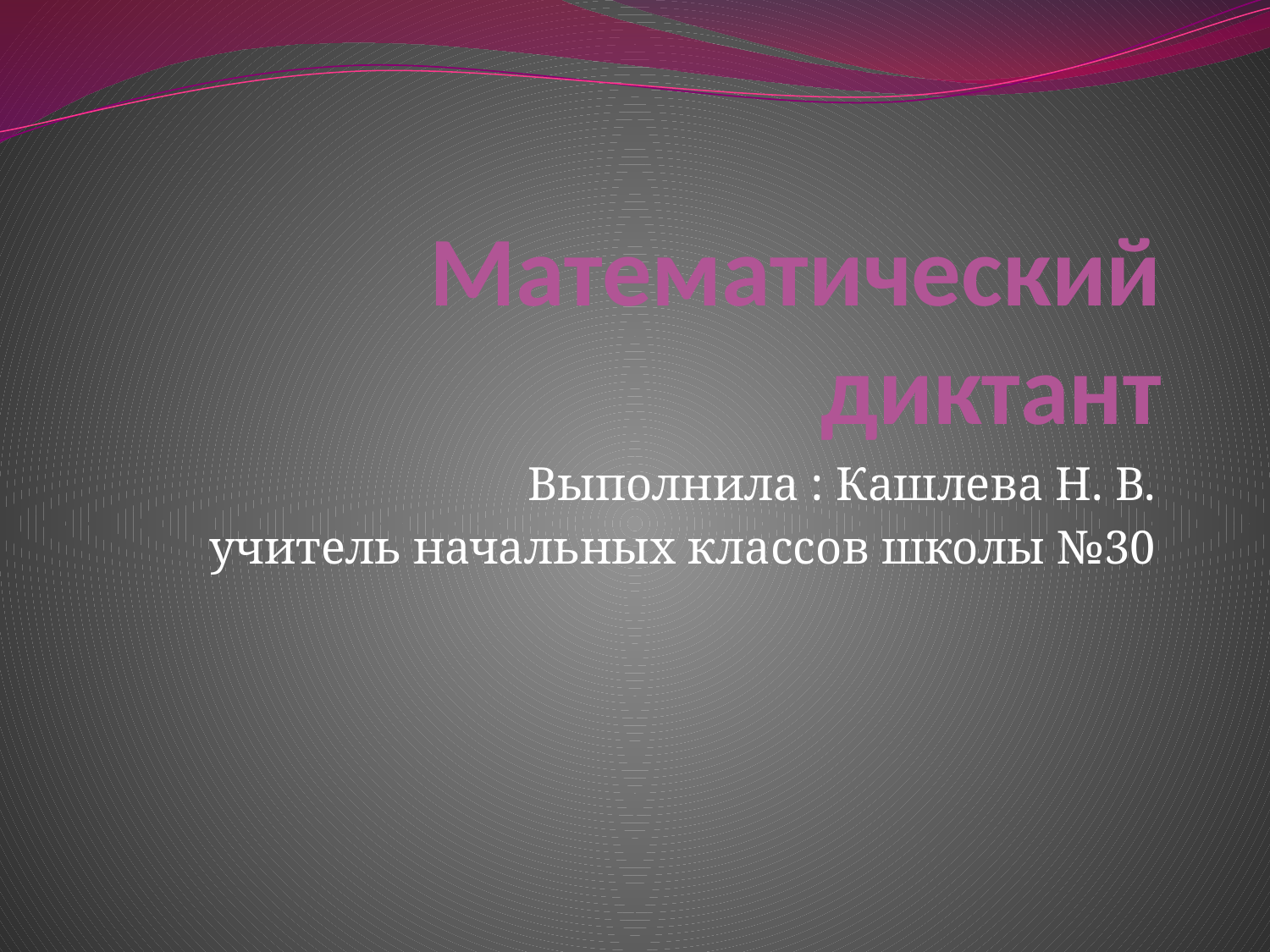

# Математический диктант
Выполнила : Кашлева Н. В.
учитель начальных классов школы №30